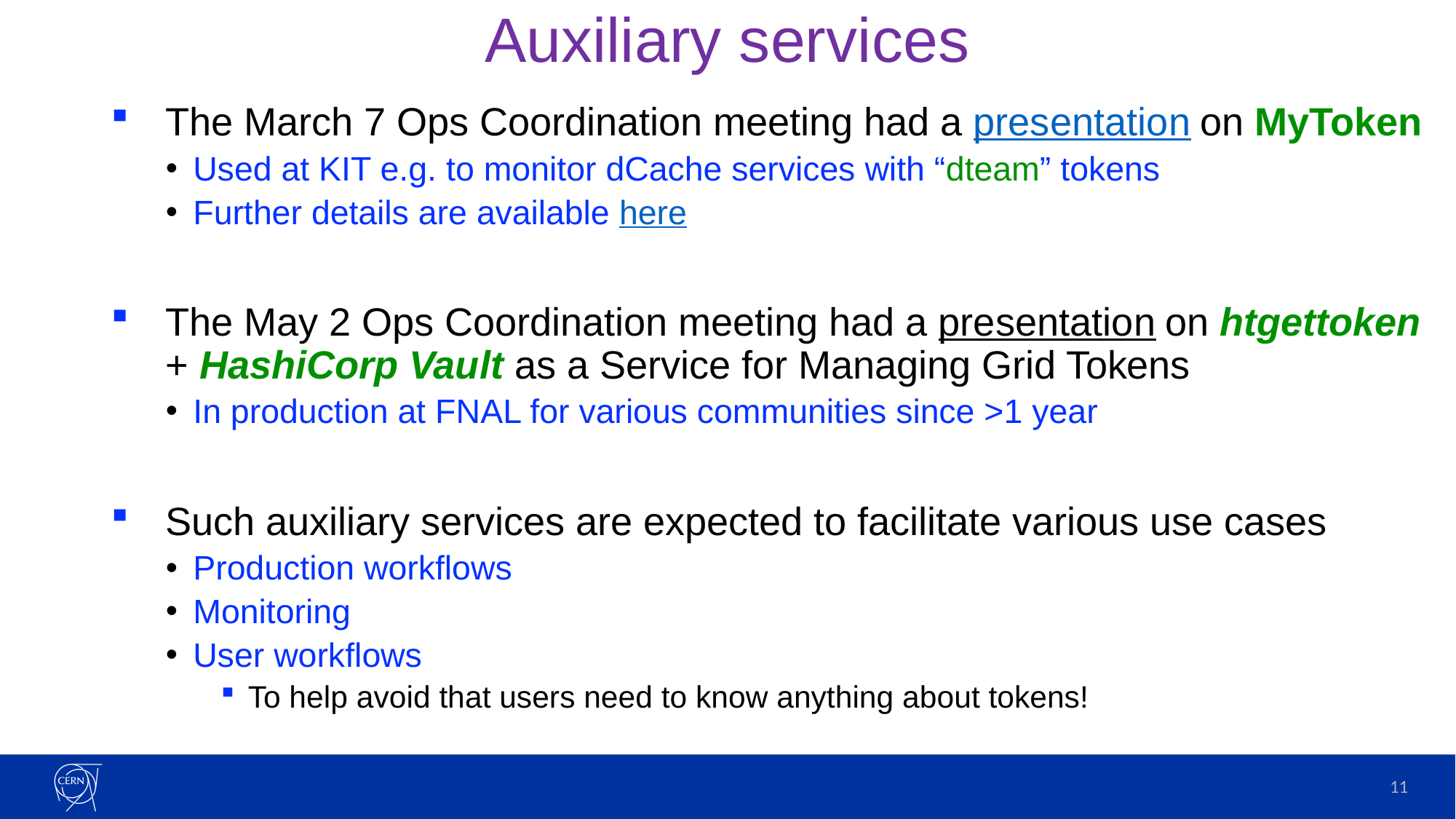

# Auxiliary services
The March 7 Ops Coordination meeting had a presentation on MyToken
Used at KIT e.g. to monitor dCache services with “dteam” tokens
Further details are available here

The May 2 Ops Coordination meeting had a presentation on htgettoken + HashiCorp Vault as a Service for Managing Grid Tokens
In production at FNAL for various communities since >1 year

Such auxiliary services are expected to facilitate various use cases
Production workflows
Monitoring
User workflows
To help avoid that users need to know anything about tokens!

11